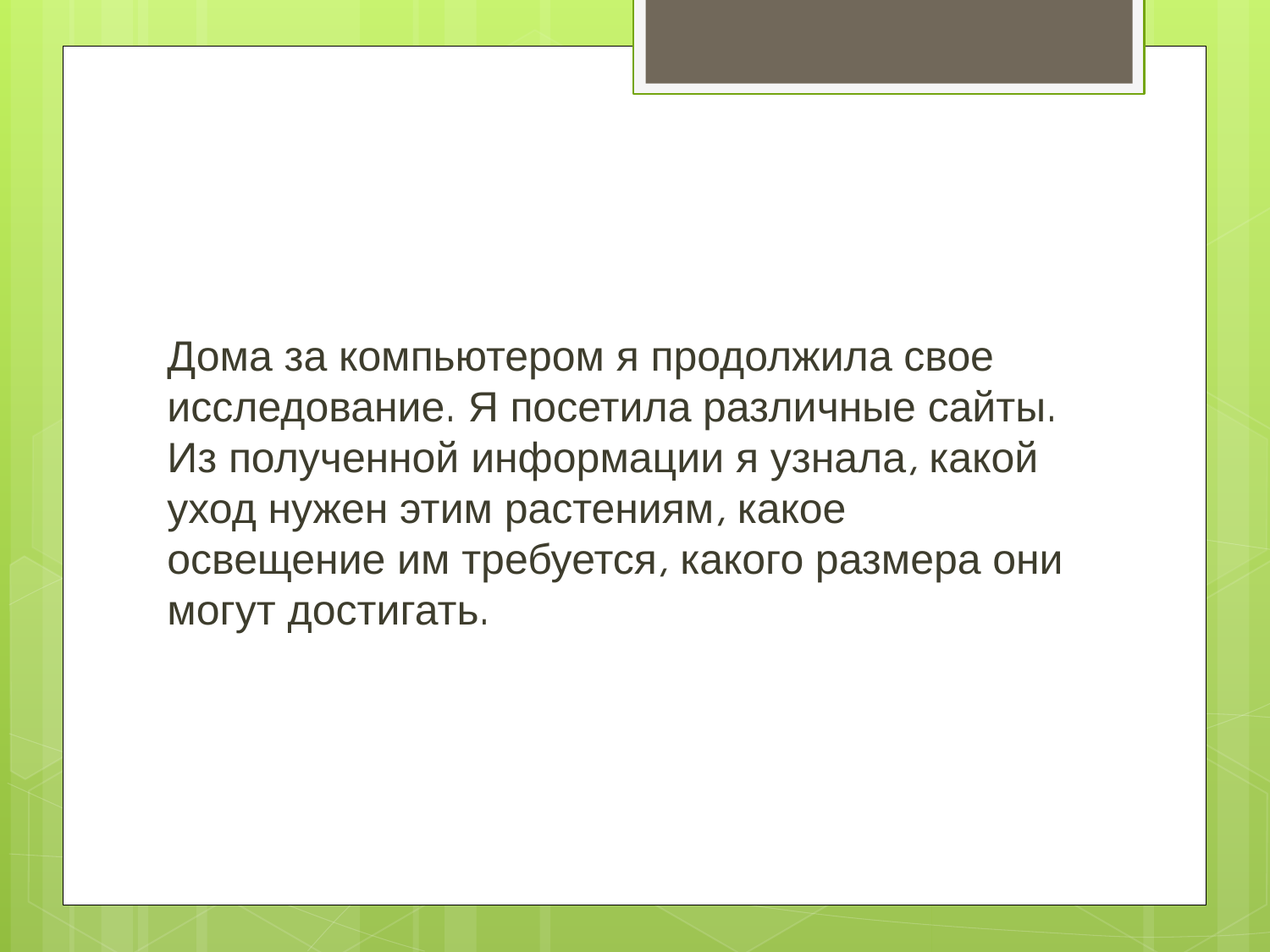

#
Дома за компьютером я продолжила свое исследование. Я посетила различные сайты. Из полученной информации я узнала, какой уход нужен этим растениям, какое освещение им требуется, какого размера они могут достигать.